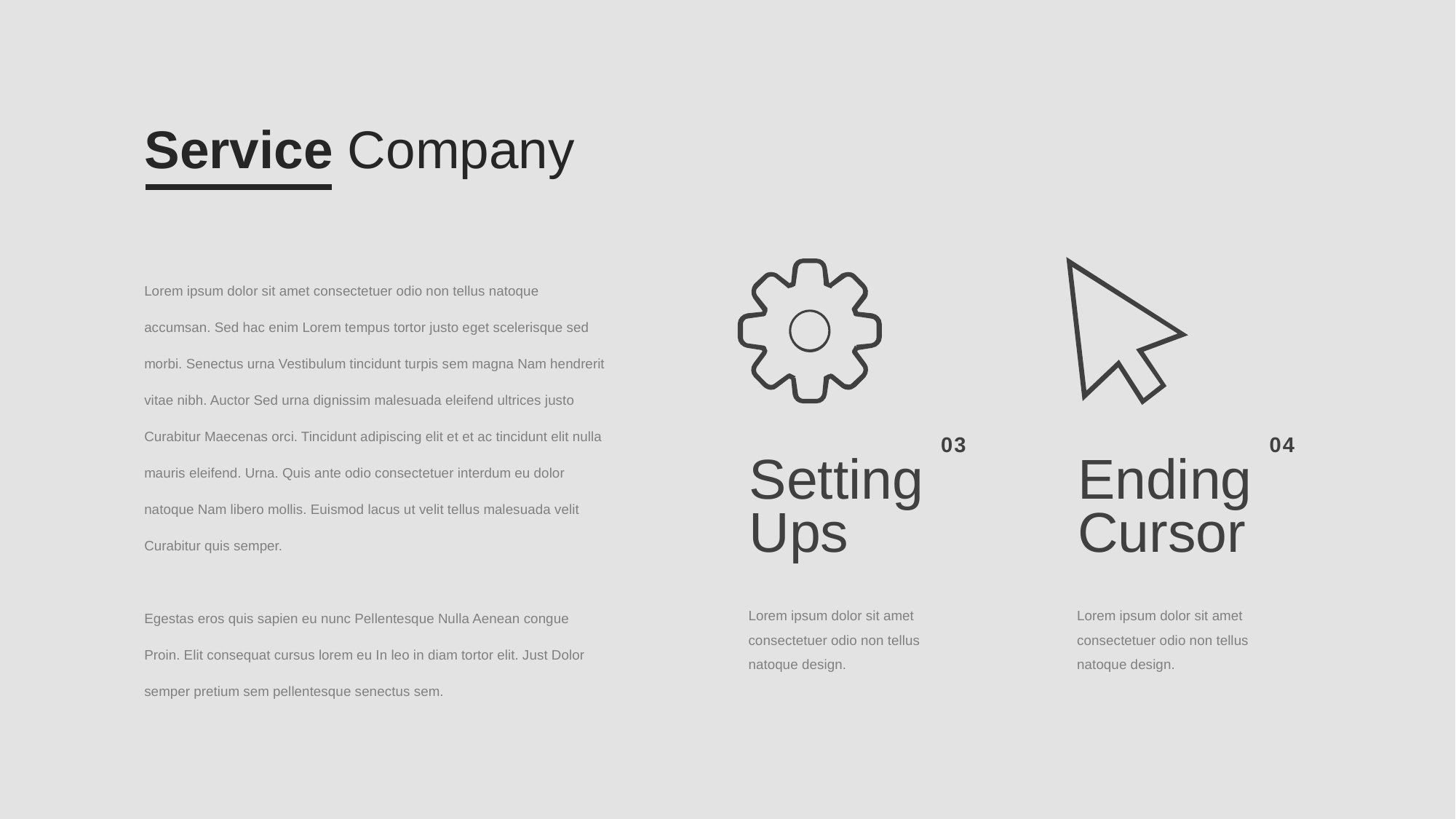

Service Company
Lorem ipsum dolor sit amet consectetuer odio non tellus natoque accumsan. Sed hac enim Lorem tempus tortor justo eget scelerisque sed morbi. Senectus urna Vestibulum tincidunt turpis sem magna Nam hendrerit vitae nibh. Auctor Sed urna dignissim malesuada eleifend ultrices justo Curabitur Maecenas orci. Tincidunt adipiscing elit et et ac tincidunt elit nulla mauris eleifend. Urna. Quis ante odio consectetuer interdum eu dolor natoque Nam libero mollis. Euismod lacus ut velit tellus malesuada velit Curabitur quis semper.

Egestas eros quis sapien eu nunc Pellentesque Nulla Aenean congue Proin. Elit consequat cursus lorem eu In leo in diam tortor elit. Just Dolor semper pretium sem pellentesque senectus sem.

04
Ending
Cursor
Lorem ipsum dolor sit amet consectetuer odio non tellus natoque design.

03
Setting
Ups
Lorem ipsum dolor sit amet consectetuer odio non tellus natoque design.